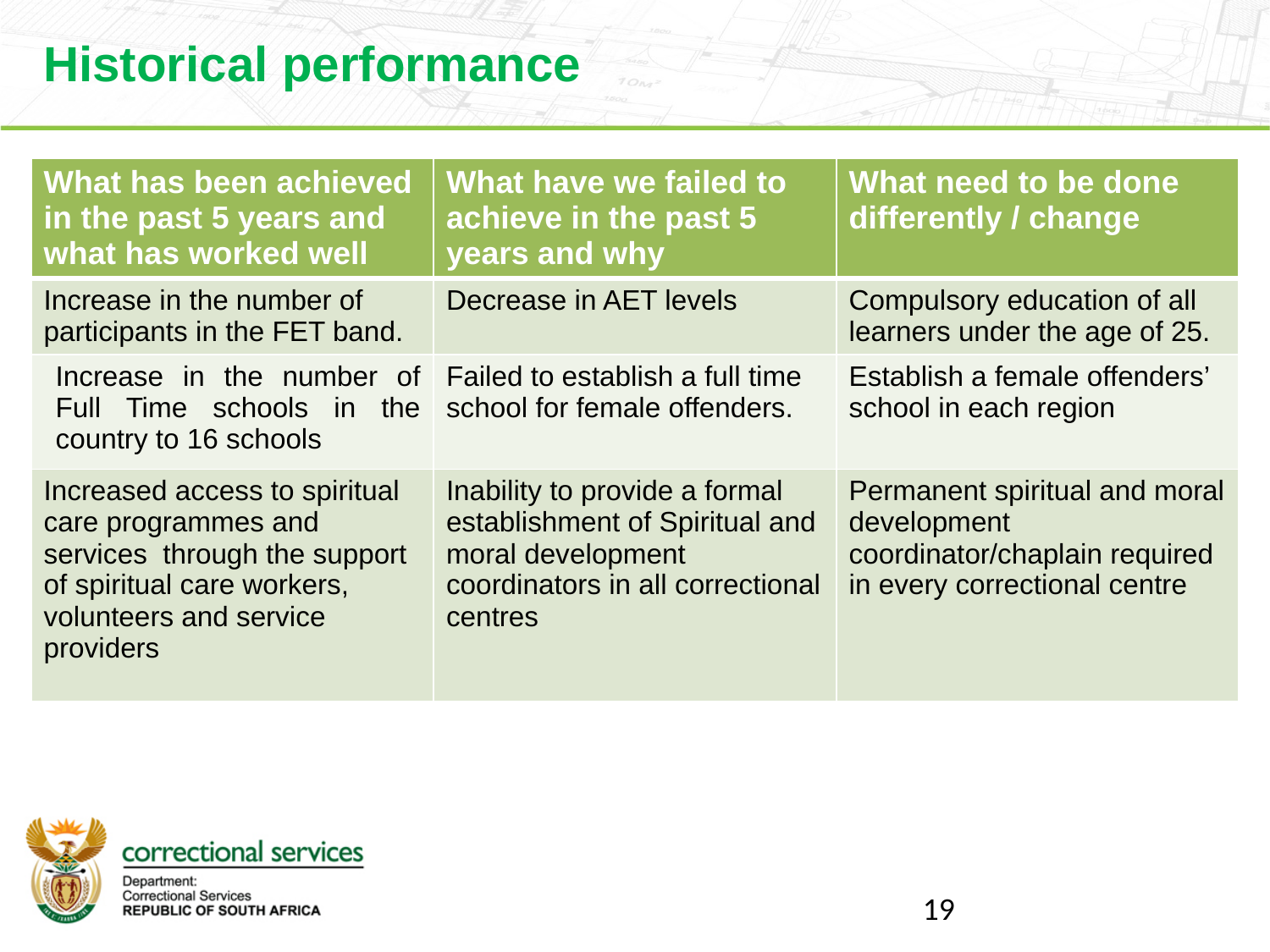

Historical performance

| What has been achieved in the past 5 years and what has worked well | What have we failed to achieve in the past 5 years and why | What need to be done differently / change |
| --- | --- | --- |
| Increase in the number of participants in the FET band. | Decrease in AET levels | Compulsory education of all learners under the age of 25. |
| Increase in the number of Full Time schools in the country to 16 schools | Failed to establish a full time school for female offenders. | Establish a female offenders’ school in each region |
| Increased access to spiritual care programmes and services through the support of spiritual care workers, volunteers and service providers | Inability to provide a formal establishment of Spiritual and moral development coordinators in all correctional centres | Permanent spiritual and moral development coordinator/chaplain required in every correctional centre |
19